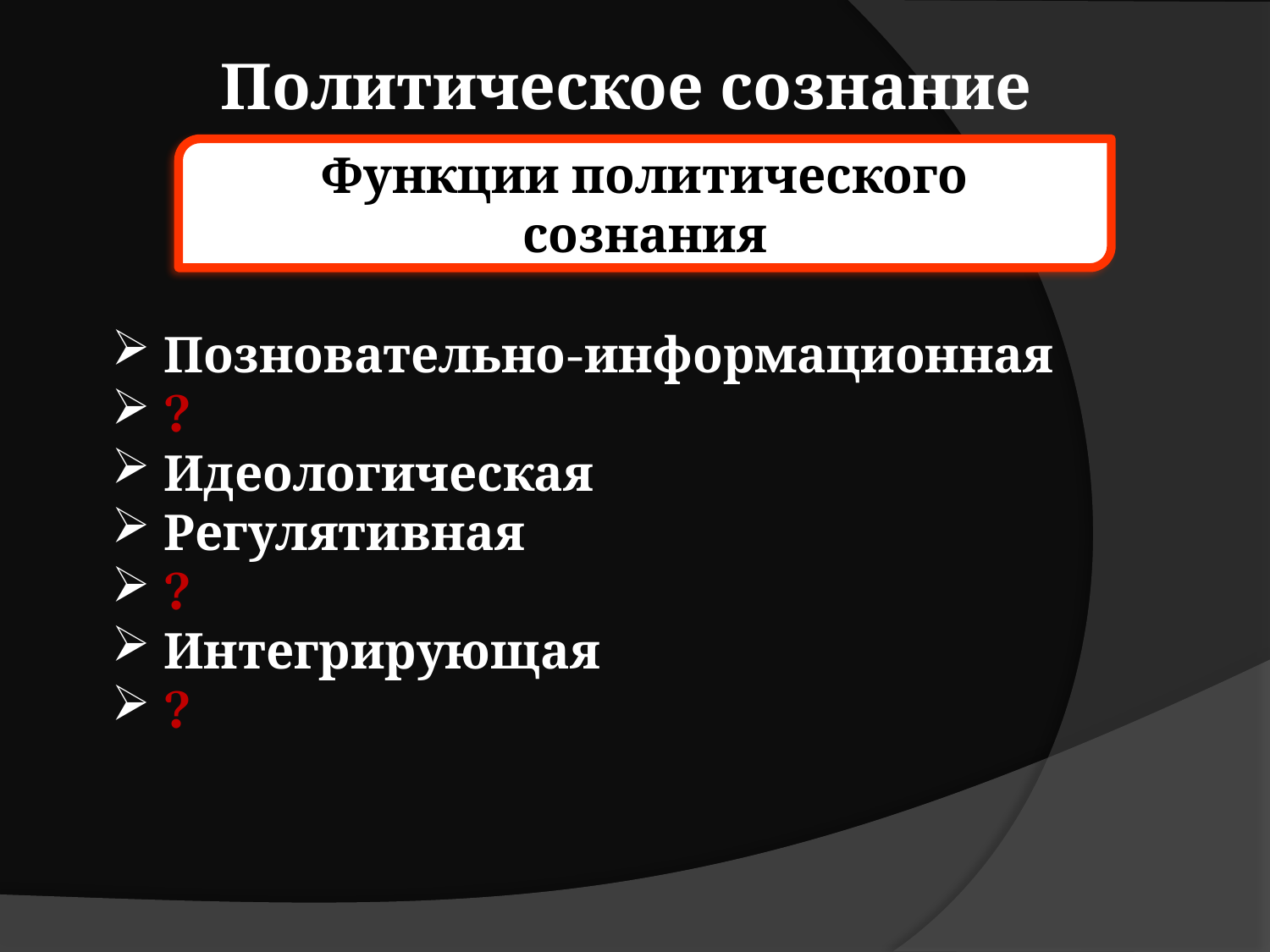

Политическое сознание
Функции политического сознания
 Позновательно-информационная
 ?
 Идеологическая
 Регулятивная
 ?
 Интегрирующая
 ?